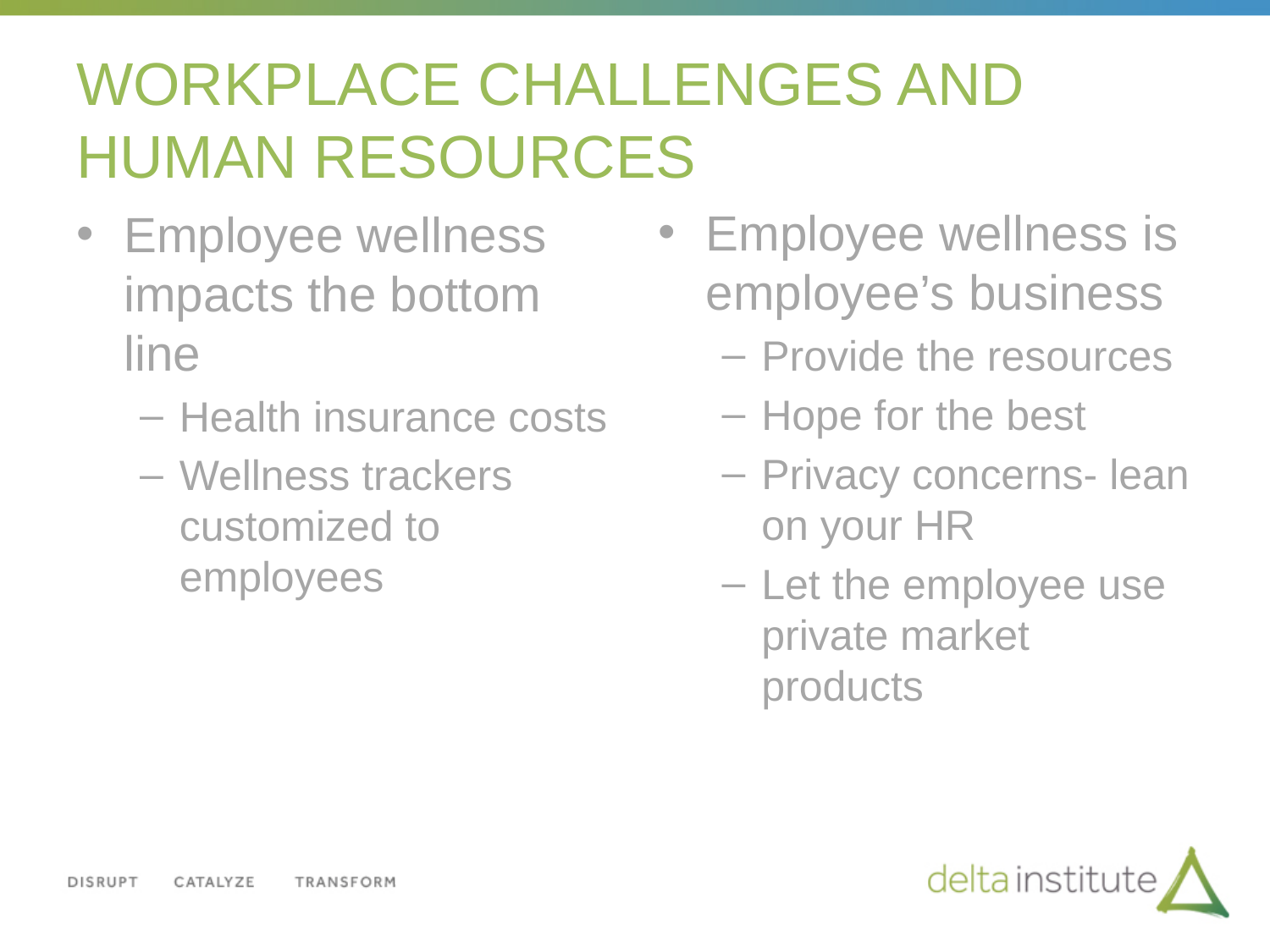

# Workplace Challenges and Human Resources
Employee wellness is employee’s business
Provide the resources
Hope for the best
Privacy concerns- lean on your HR
Let the employee use private market products

Employee wellness impacts the bottom line
Health insurance costs
Wellness trackers customized to employees